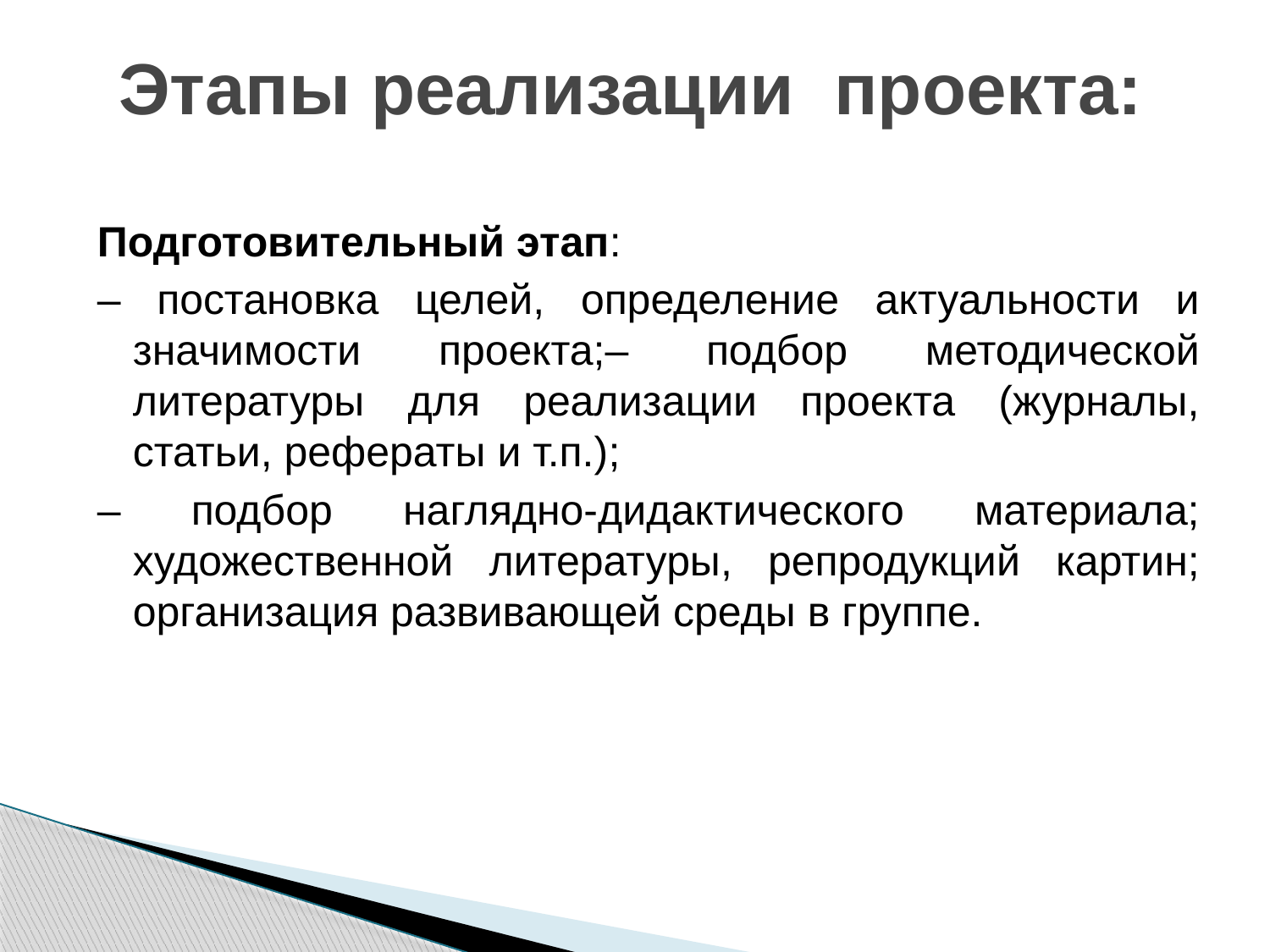

# Этапы реализации  проекта:
Подготовительный этап:
– постановка целей, определение актуальности и значимости проекта;– подбор методической литературы для реализации проекта (журналы, статьи, рефераты и т.п.);
– подбор наглядно-дидактического материала; художественной литературы, репродукций картин; организация развивающей среды в группе.